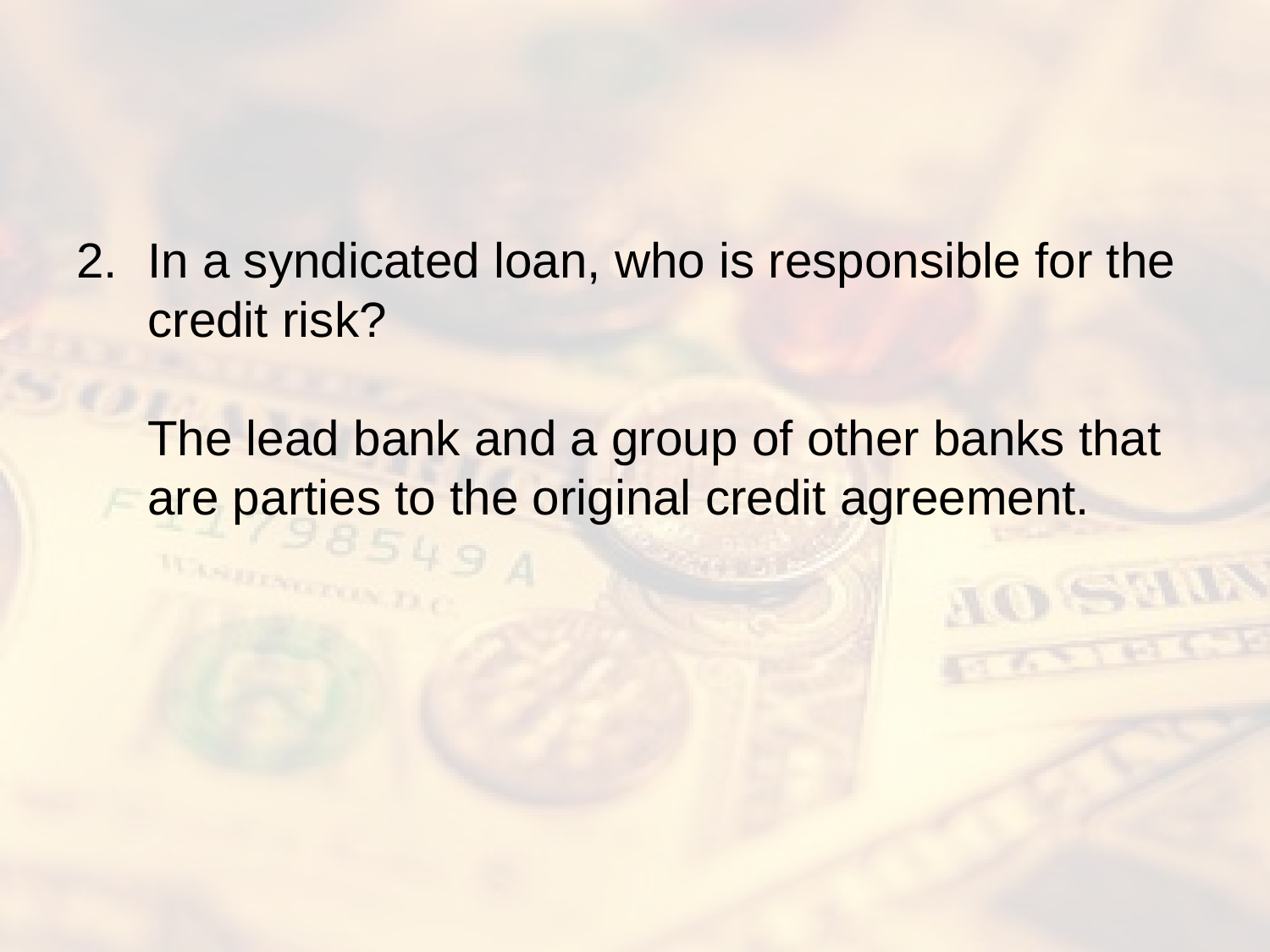

#
In a syndicated loan, who is responsible for the credit risk?
The lead bank and a group of other banks that are parties to the original credit agreement.